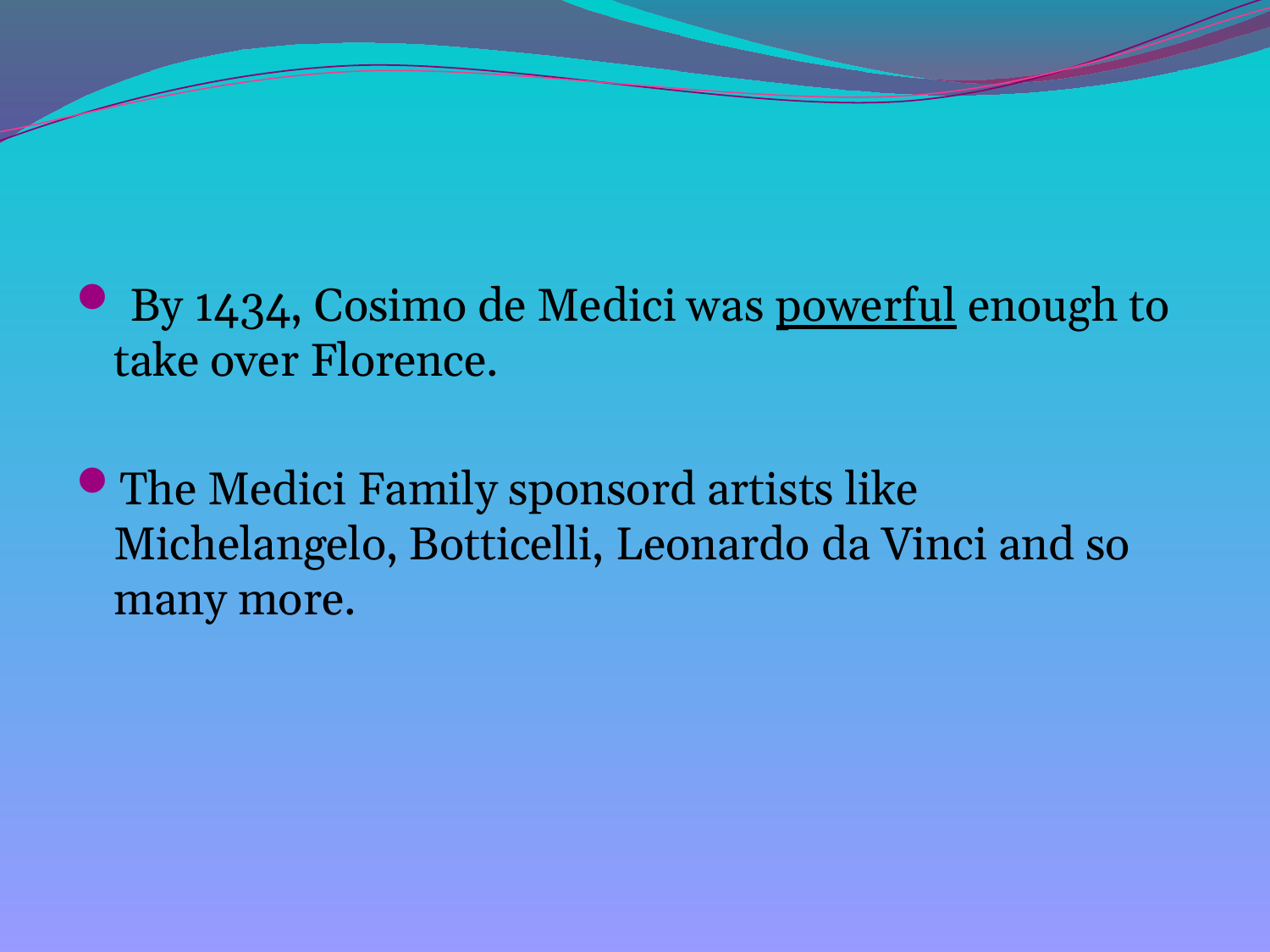

#
 By 1434, Cosimo de Medici was powerful enough to take over Florence.

The Medici Family sponsord artists like Michelangelo, Botticelli, Leonardo da Vinci and so many more.